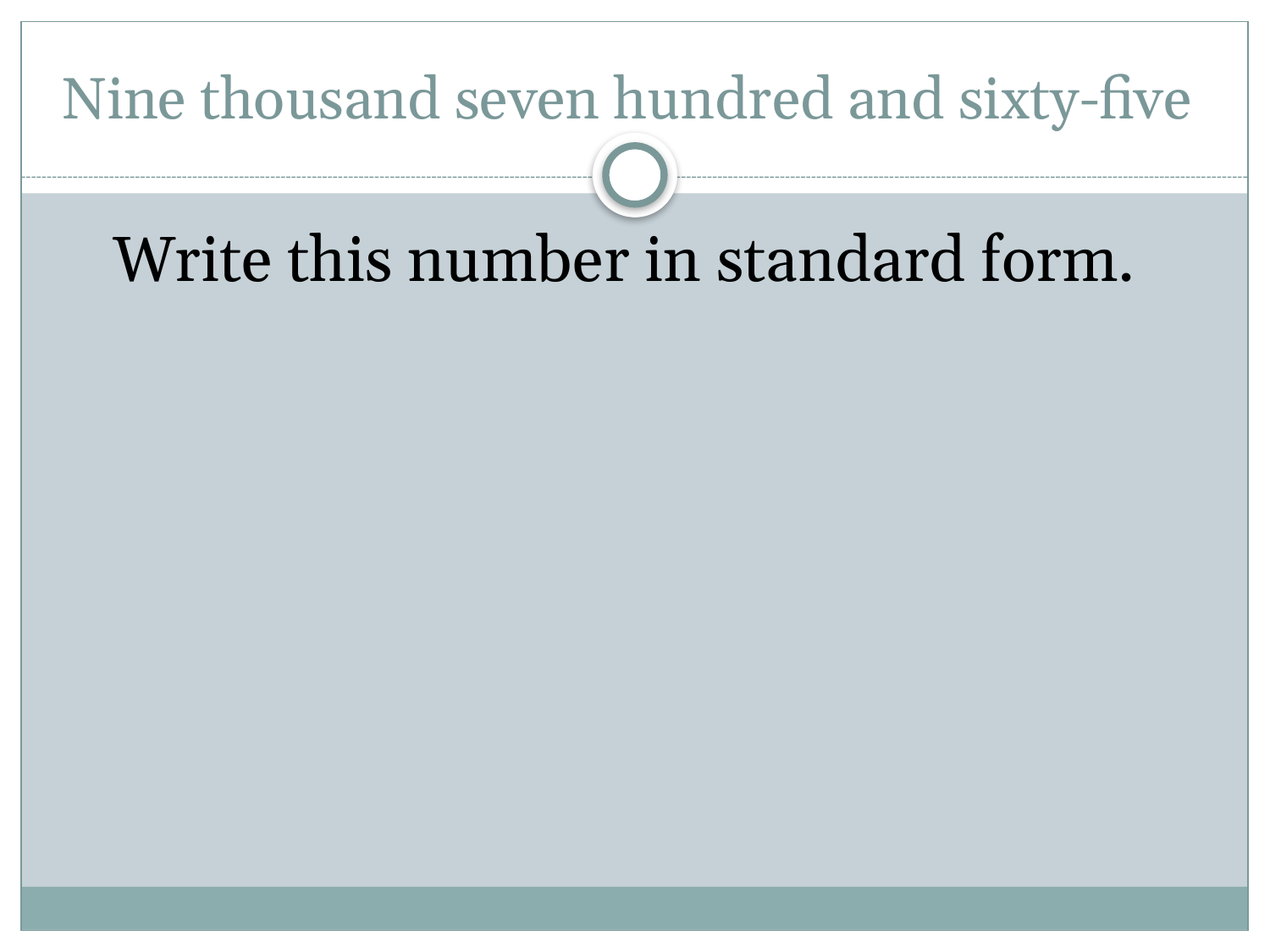

# Nine thousand seven hundred and sixty-five
Write this number in standard form.